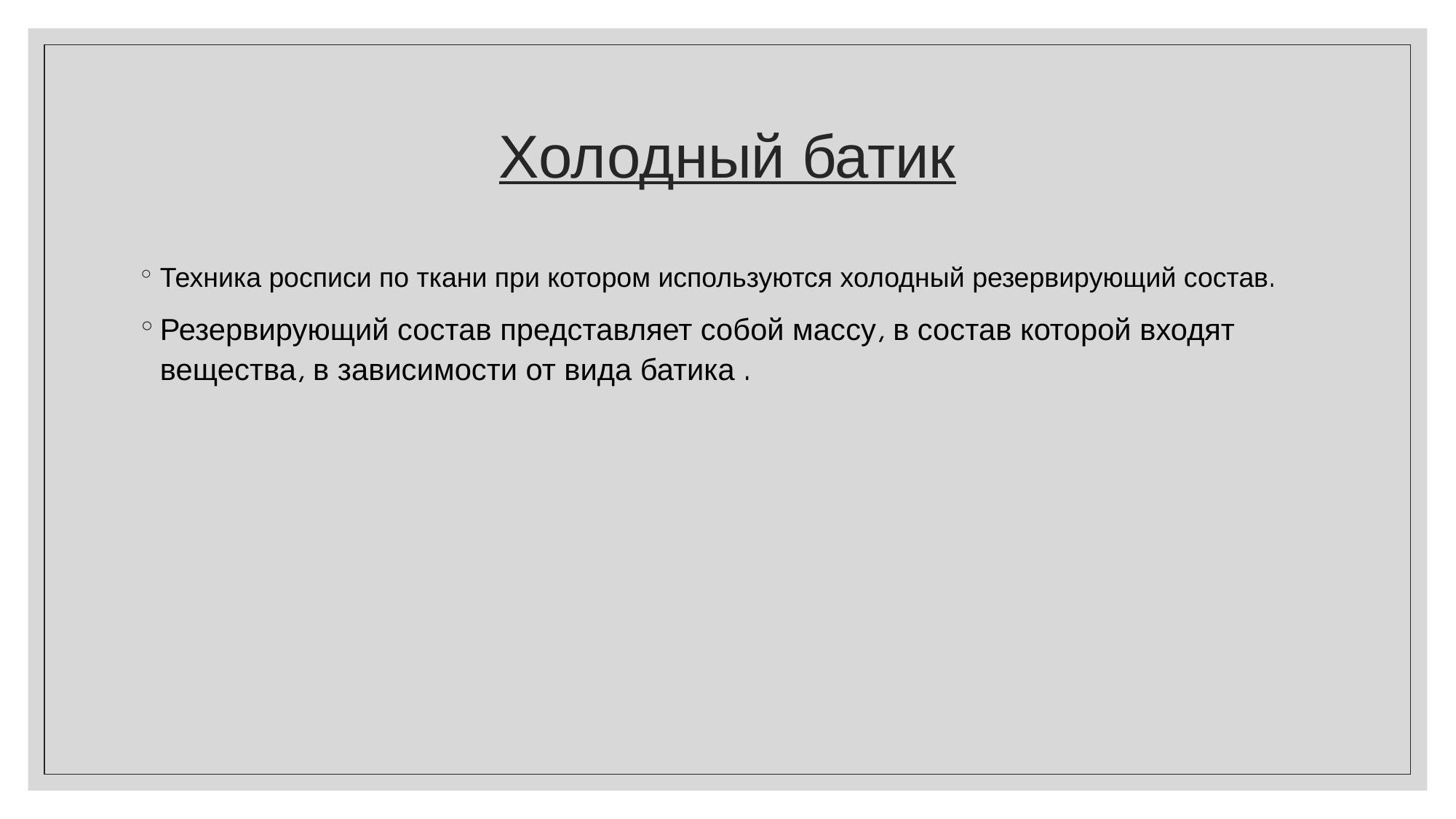

# Холодный батик
Техника росписи по ткани при котором используются холодный резервирующий состав.
Резервирующий состав представляет собой массу, в состав которой входят вещества, в зависимости от вида батика .